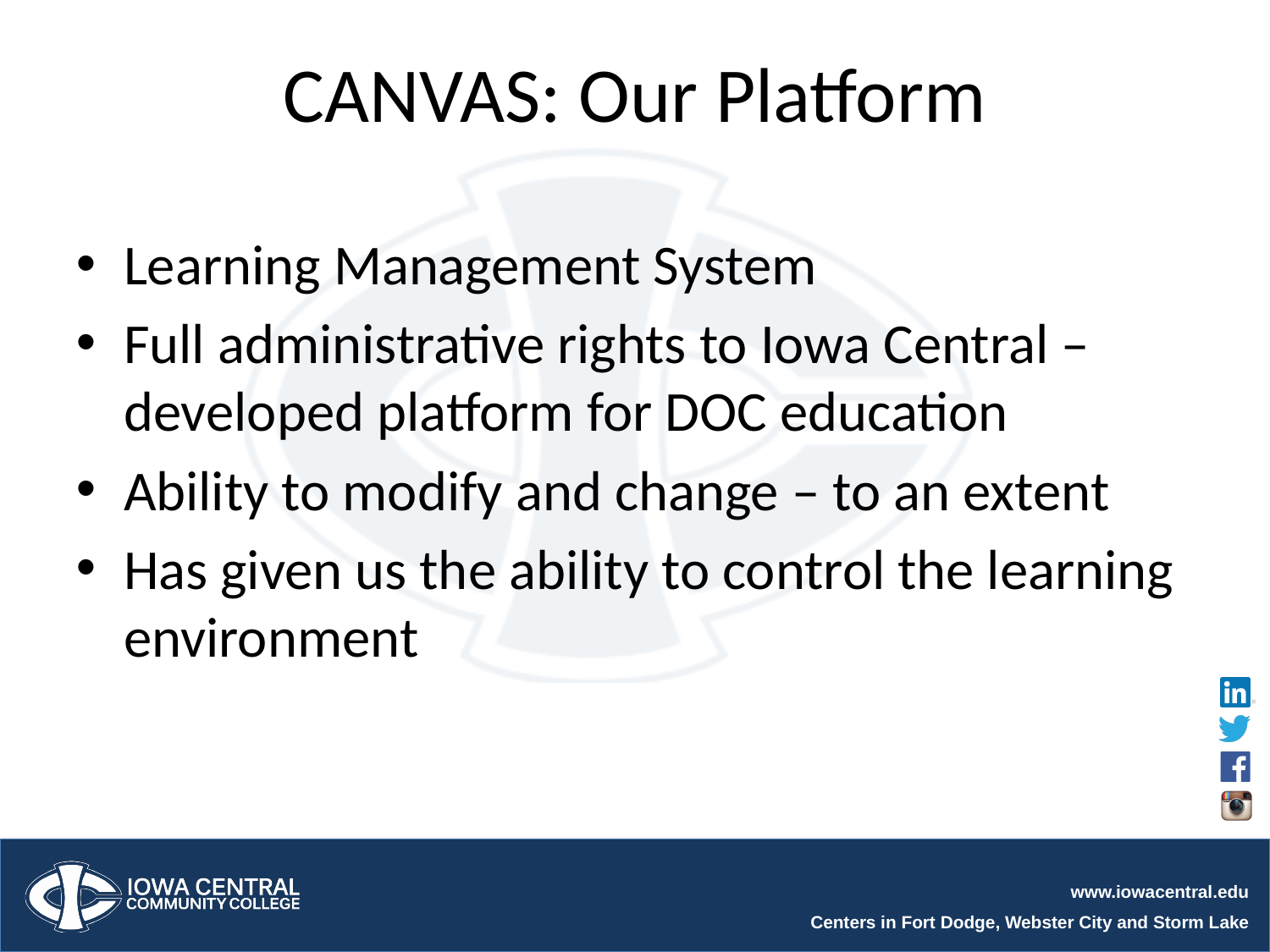

# CANVAS: Our Platform
Learning Management System
Full administrative rights to Iowa Central – developed platform for DOC education
Ability to modify and change – to an extent
Has given us the ability to control the learning environment